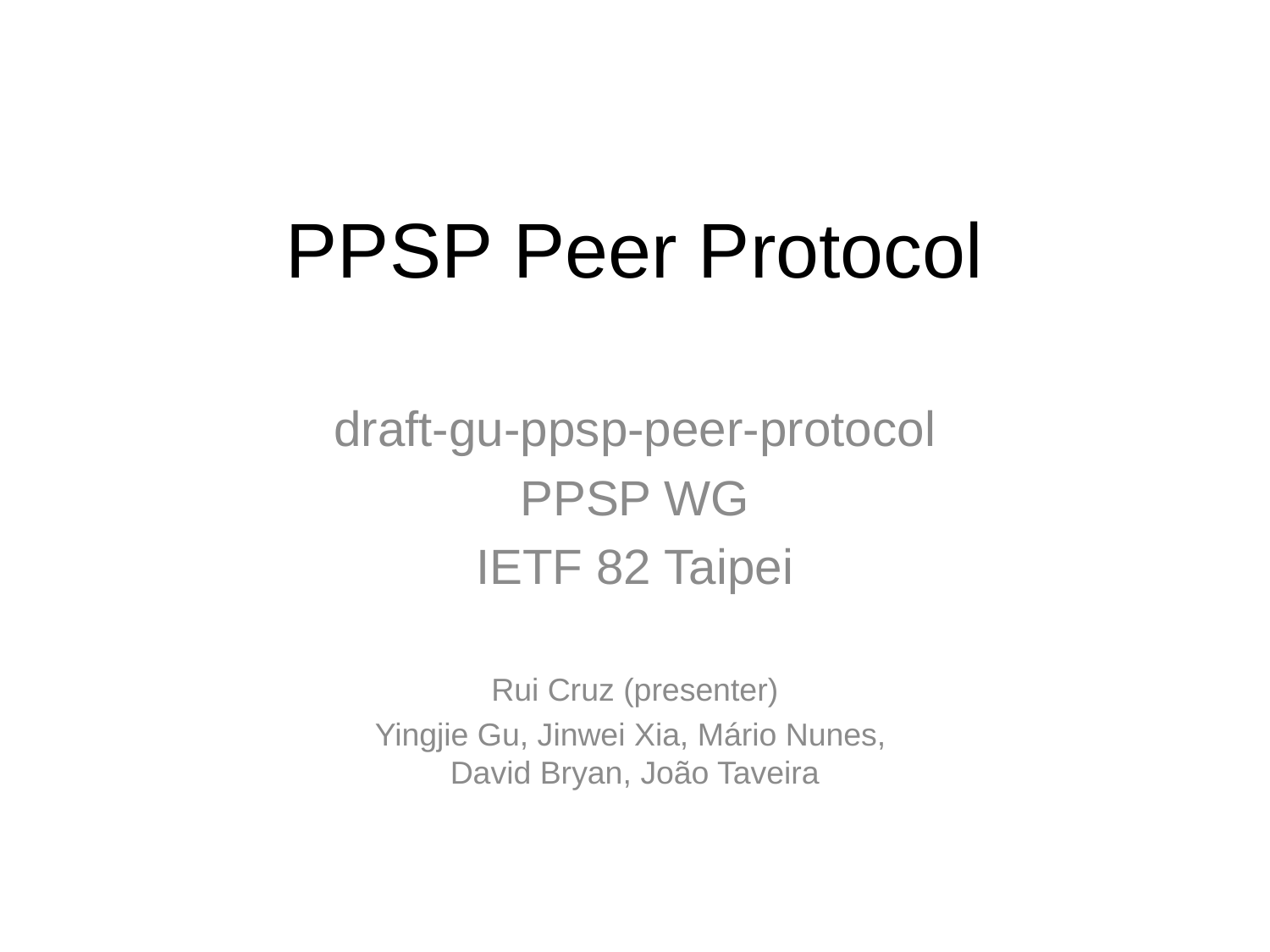

# PPSP Peer Protocol
draft-gu-ppsp-peer-protocol
PPSP WG
IETF 82 Taipei

Rui Cruz (presenter)
Yingjie Gu, Jinwei Xia, Mário Nunes,
David Bryan, João Taveira